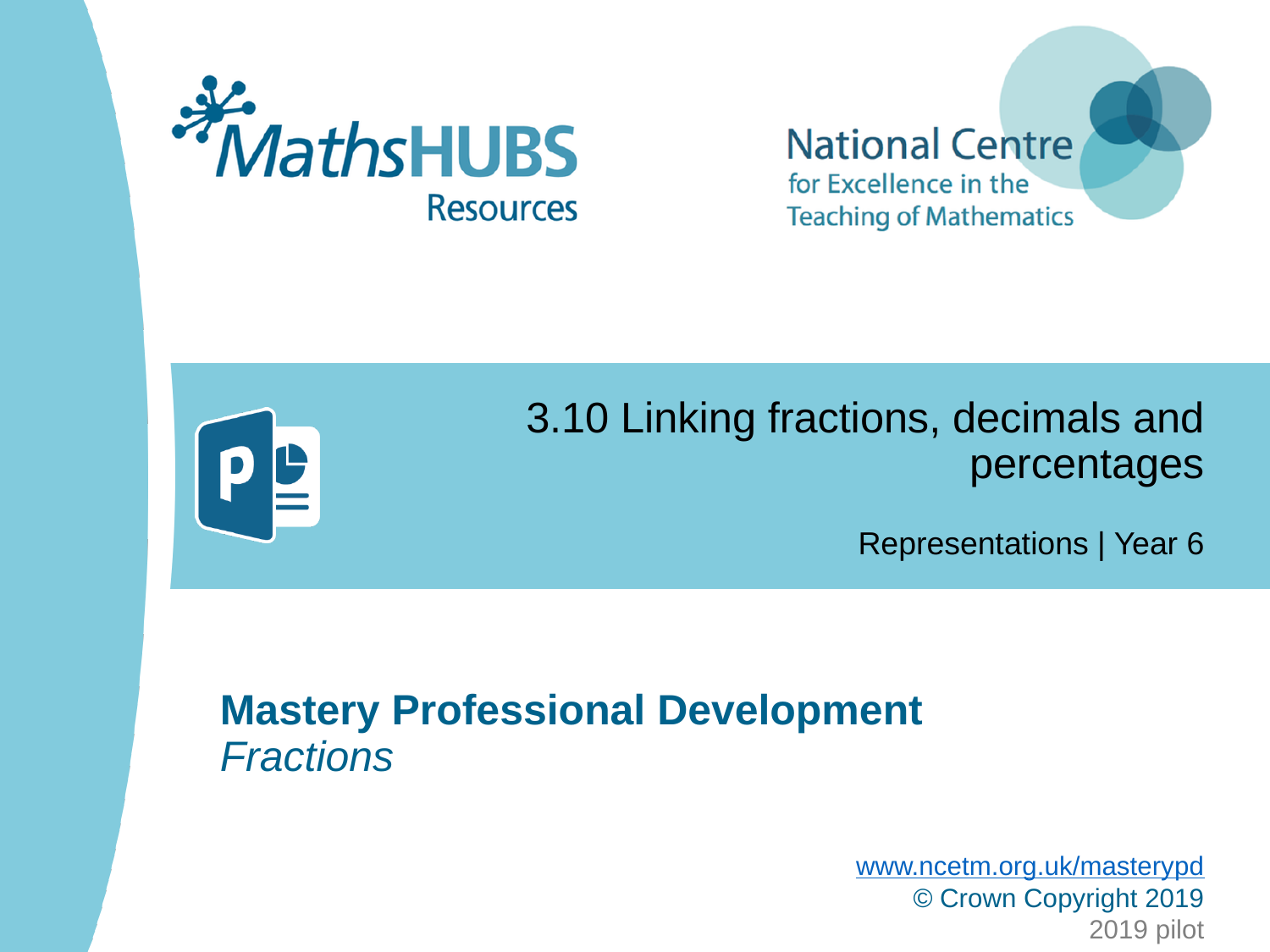

# 3.10 Linking fractions, decimals and percentages
Representations | Year 6
Fractions